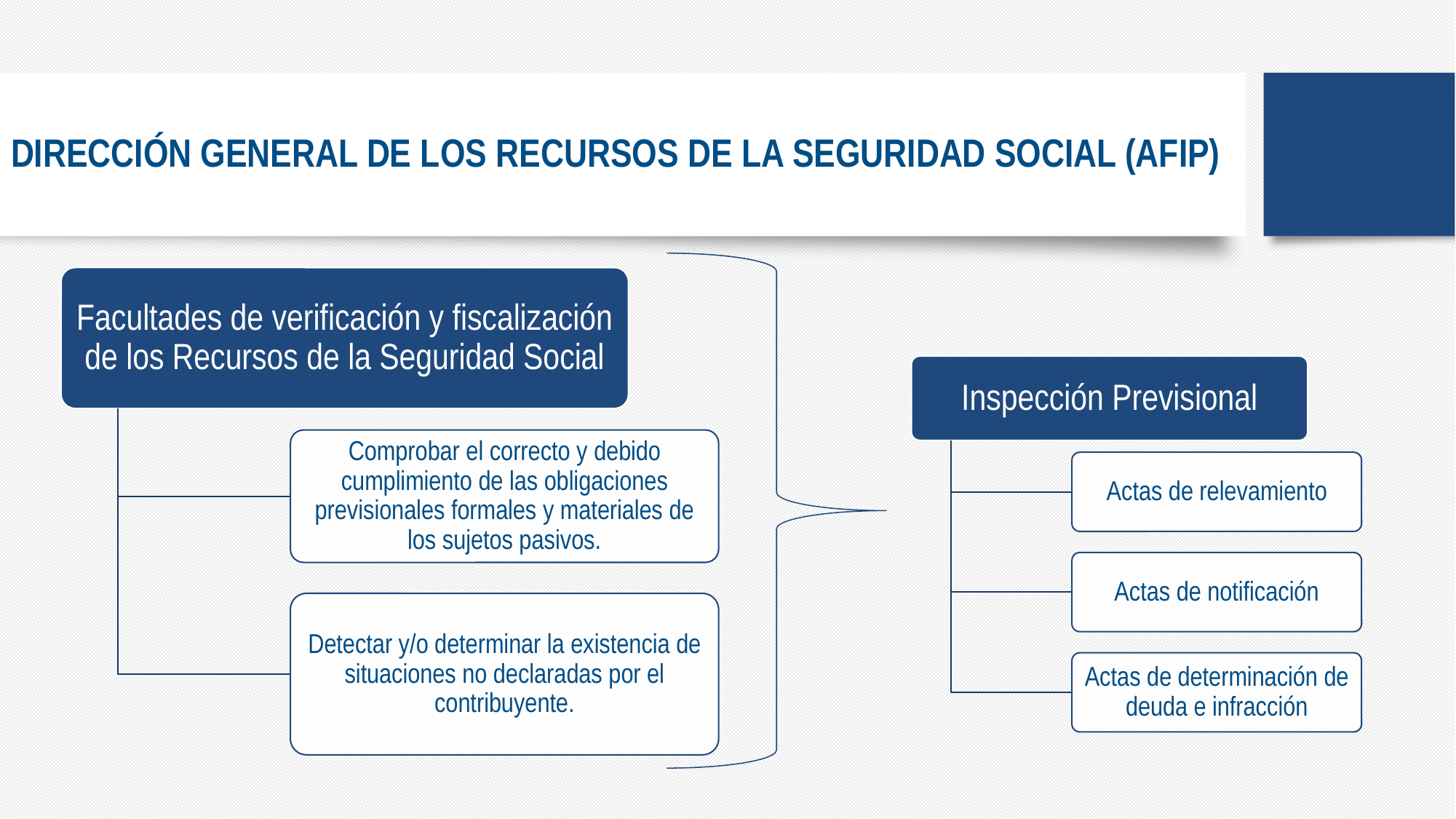

# DIRECCIÓN GENERAL DE LOS RECURSOS DE LA SEGURIDAD SOCIAL (AFIP)

Facultades de verificación y fiscalización de los Recursos de la Seguridad Social
Comprobar el correcto y debido cumplimiento de las obligaciones previsionales formales y materiales de los sujetos pasivos.
Detectar y/o determinar la existencia de situaciones no declaradas por el contribuyente.
Inspección Previsional
Actas de relevamiento
Actas de notificación
Actas de determinación de deuda e infracción